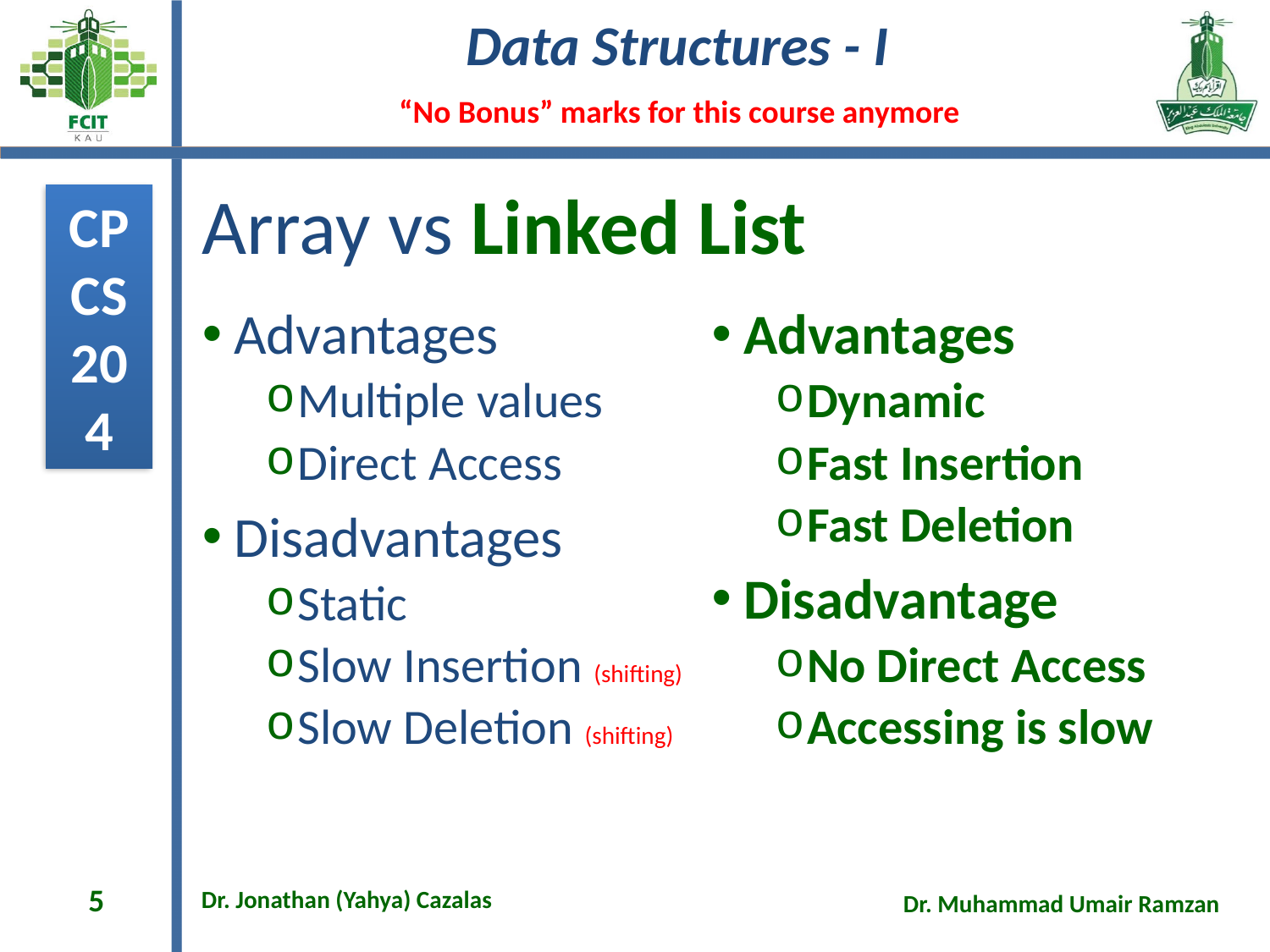

# Array vs Linked List
Advantages
Multiple values
Direct Access
Disadvantages
Static
Slow Insertion (shifting)
Slow Deletion (shifting)
Advantages
Dynamic
Fast Insertion
Fast Deletion
Disadvantage
No Direct Access
Accessing is slow
5